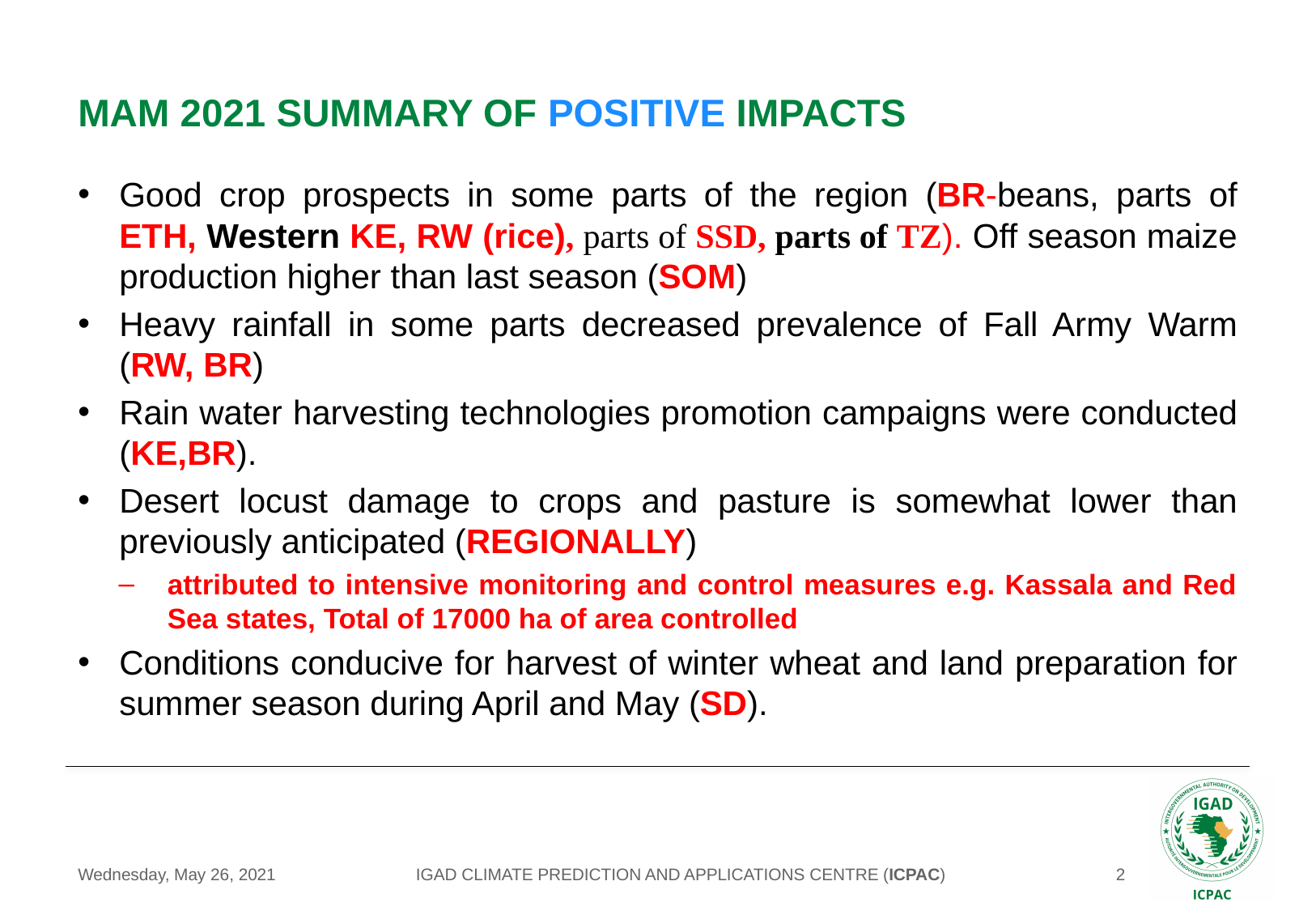

# mam 2021 summary of positive IMPACTS
Good crop prospects in some parts of the region (BR-beans, parts of ETH, Western KE, RW (rice), parts of SSD, parts of TZ). Off season maize production higher than last season (SOM)
Heavy rainfall in some parts decreased prevalence of Fall Army Warm (RW, BR)
Rain water harvesting technologies promotion campaigns were conducted (KE,BR).
Desert locust damage to crops and pasture is somewhat lower than previously anticipated (REGIONALLY)
attributed to intensive monitoring and control measures e.g. Kassala and Red Sea states, Total of 17000 ha of area controlled
Conditions conducive for harvest of winter wheat and land preparation for summer season during April and May (SD).

IGAD CLIMATE PREDICTION AND APPLICATIONS CENTRE (ICPAC)
Wednesday, May 26, 2021
2